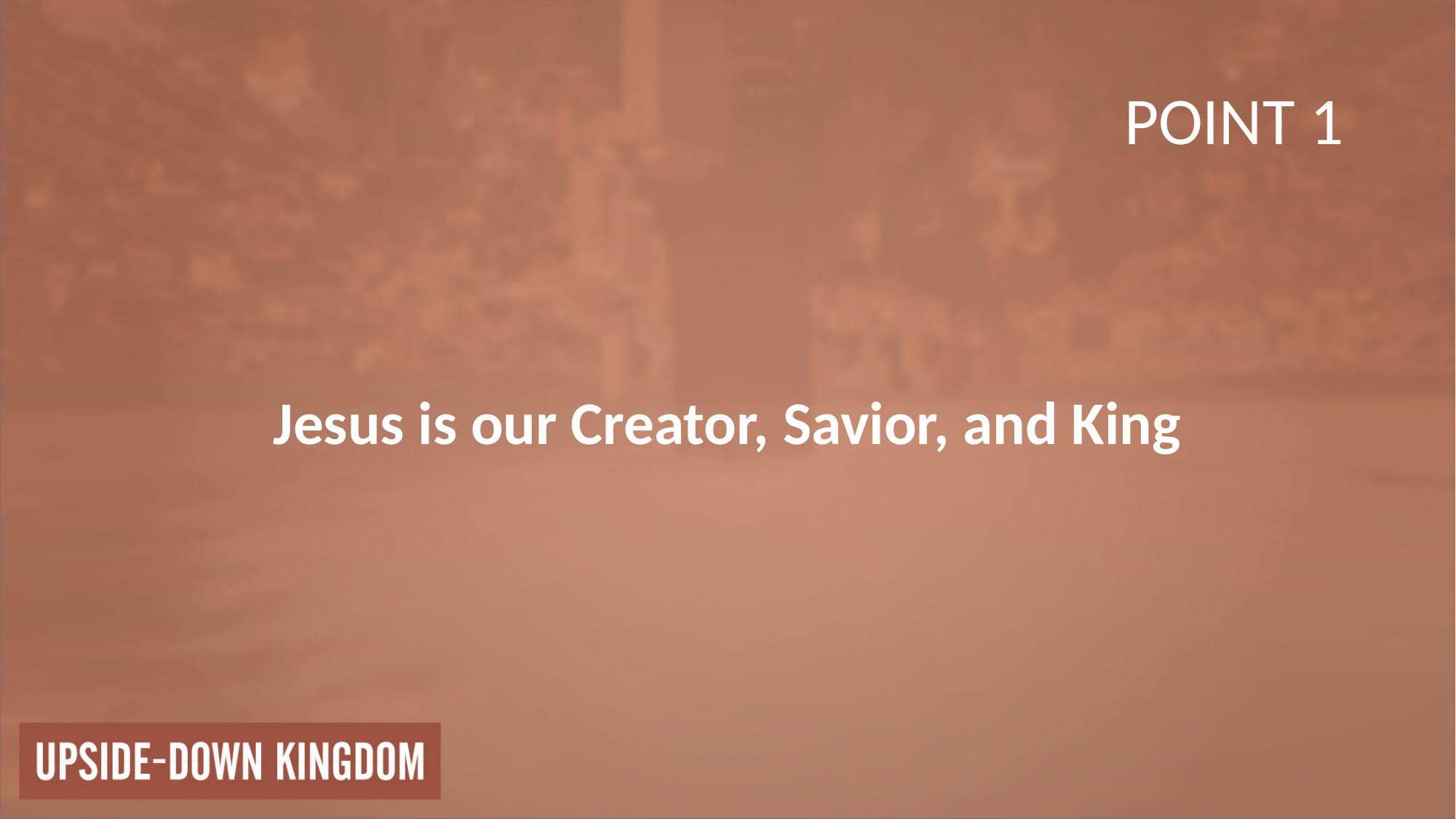

# POINT 1

Jesus is our Creator, Savior, and King